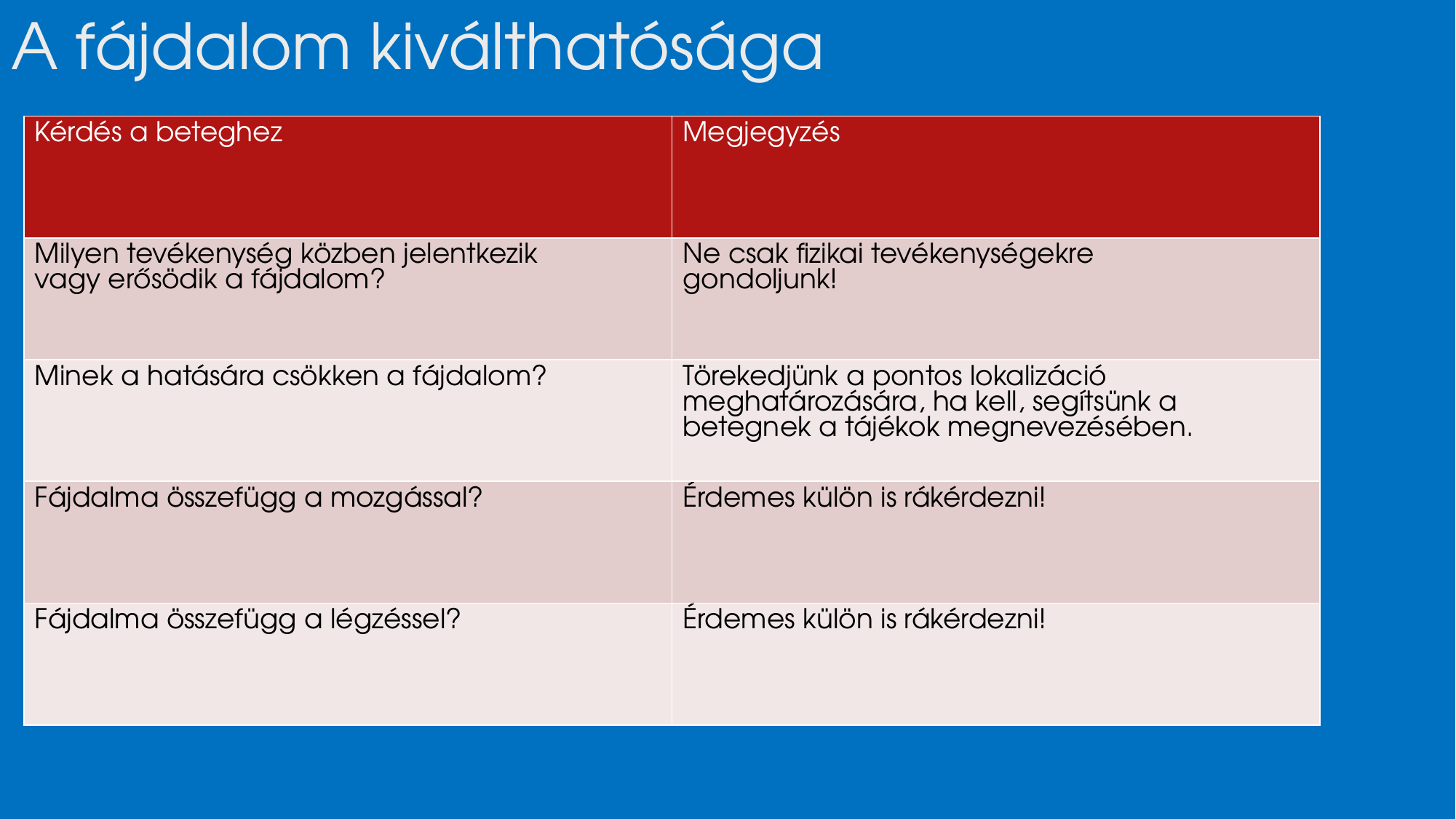

# A fájdalom kiválthatósága
| Kérdés a beteghez | Megjegyzés |
| --- | --- |
| Milyen tevékenység közben jelentkezik vagy erősödik a fájdalom? | Ne csak fizikai tevékenységekre gondoljunk! |
| Minek a hatására csökken a fájdalom? | Törekedjünk a pontos lokalizáció meghatározására, ha kell, segítsünk a betegnek a tájékok megnevezésében. |
| Fájdalma összefügg a mozgással? | Érdemes külön is rákérdezni! |
| Fájdalma összefügg a légzéssel? | Érdemes külön is rákérdezni! |